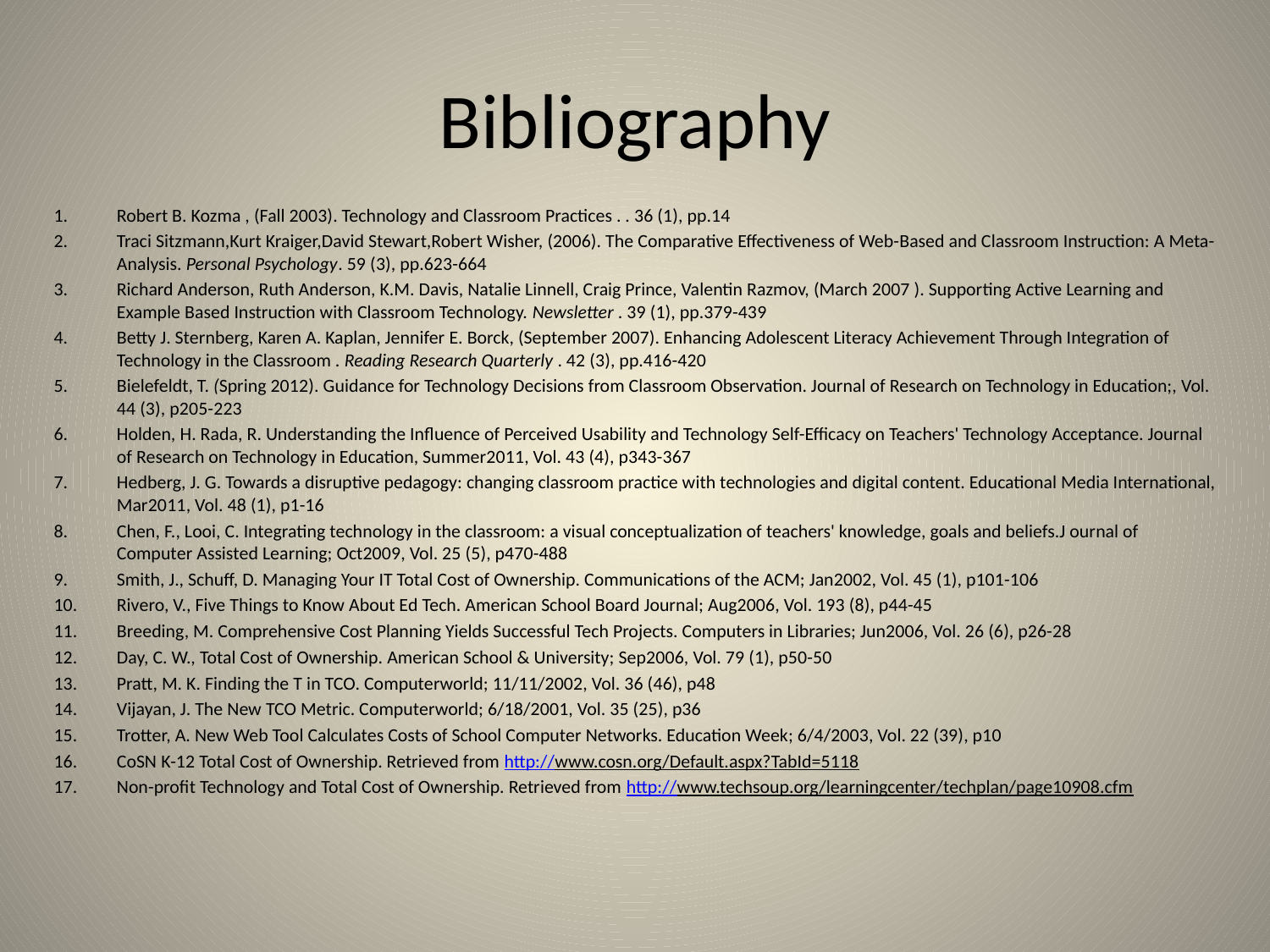

# Bibliography
Robert B. Kozma , (Fall 2003). Technology and Classroom Practices . . 36 (1), pp.14
Traci Sitzmann,Kurt Kraiger,David Stewart,Robert Wisher, (2006). The Comparative Effectiveness of Web-Based and Classroom Instruction: A Meta-Analysis. Personal Psychology. 59 (3), pp.623-664
Richard Anderson, Ruth Anderson, K.M. Davis, Natalie Linnell, Craig Prince, Valentin Razmov, (March 2007 ). Supporting Active Learning and Example Based Instruction with Classroom Technology. Newsletter . 39 (1), pp.379-439
Betty J. Sternberg, Karen A. Kaplan, Jennifer E. Borck, (September 2007). Enhancing Adolescent Literacy Achievement Through Integration of Technology in the Classroom . Reading Research Quarterly . 42 (3), pp.416-420
Bielefeldt, T. (Spring 2012). Guidance for Technology Decisions from Classroom Observation. Journal of Research on Technology in Education;, Vol. 44 (3), p205-223
Holden, H. Rada, R. Understanding the Influence of Perceived Usability and Technology Self-Efficacy on Teachers' Technology Acceptance. Journal of Research on Technology in Education, Summer2011, Vol. 43 (4), p343-367
Hedberg, J. G. Towards a disruptive pedagogy: changing classroom practice with technologies and digital content. Educational Media International, Mar2011, Vol. 48 (1), p1-16
Chen, F., Looi, C. Integrating technology in the classroom: a visual conceptualization of teachers' knowledge, goals and beliefs.J ournal of Computer Assisted Learning; Oct2009, Vol. 25 (5), p470-488
Smith, J., Schuff, D. Managing Your IT Total Cost of Ownership. Communications of the ACM; Jan2002, Vol. 45 (1), p101-106
Rivero, V., Five Things to Know About Ed Tech. American School Board Journal; Aug2006, Vol. 193 (8), p44-45
Breeding, M. Comprehensive Cost Planning Yields Successful Tech Projects. Computers in Libraries; Jun2006, Vol. 26 (6), p26-28
Day, C. W., Total Cost of Ownership. American School & University; Sep2006, Vol. 79 (1), p50-50
Pratt, M. K. Finding the T in TCO. Computerworld; 11/11/2002, Vol. 36 (46), p48
Vijayan, J. The New TCO Metric. Computerworld; 6/18/2001, Vol. 35 (25), p36
Trotter, A. New Web Tool Calculates Costs of School Computer Networks. Education Week; 6/4/2003, Vol. 22 (39), p10
CoSN K-12 Total Cost of Ownership. Retrieved from http://www.cosn.org/Default.aspx?TabId=5118
Non-profit Technology and Total Cost of Ownership. Retrieved from http://www.techsoup.org/learningcenter/techplan/page10908.cfm